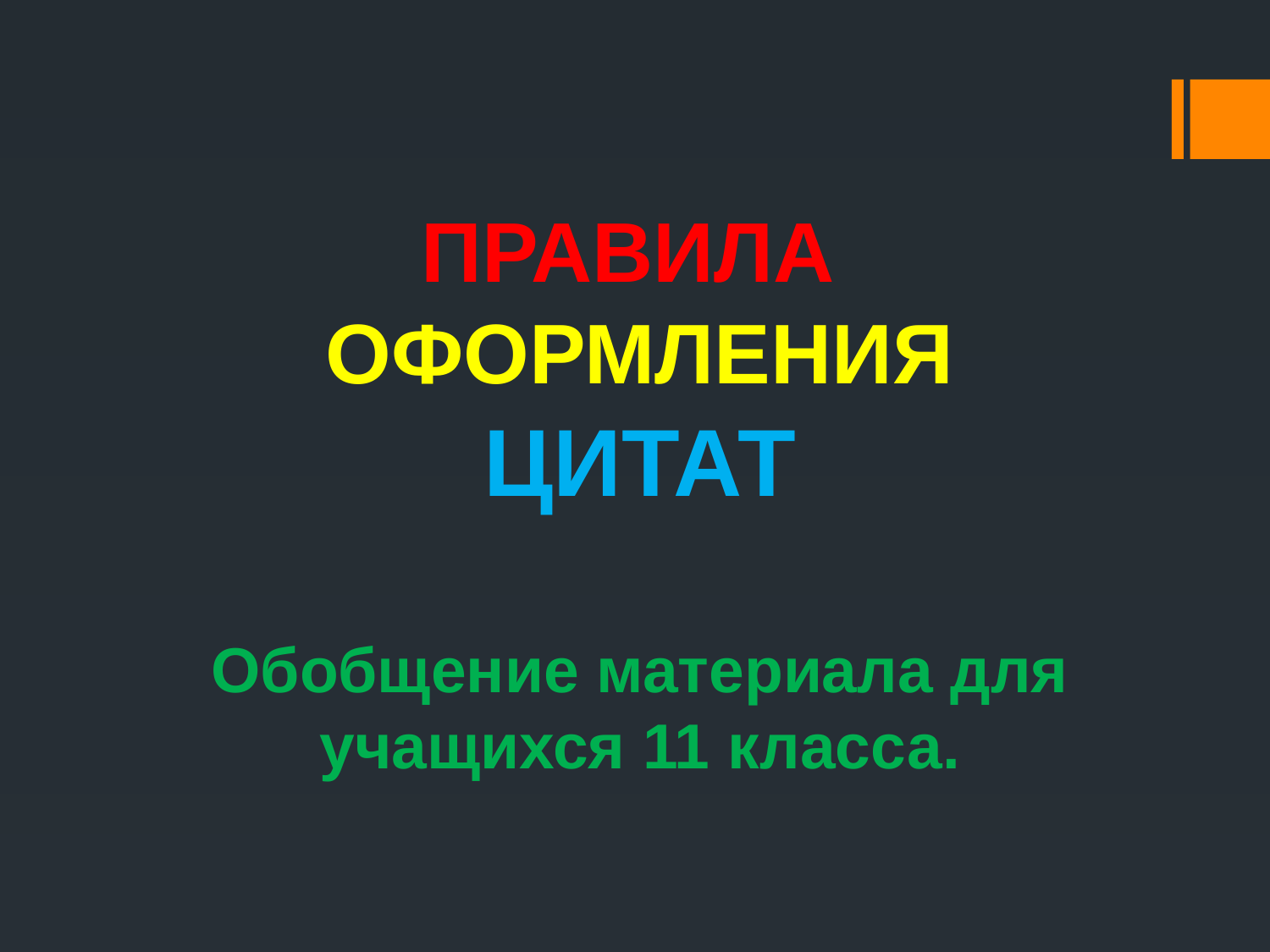

# ПРАВИЛА ОФОРМЛЕНИЯ ЦИТАТ Обобщение материала для учащихся 11 класса.